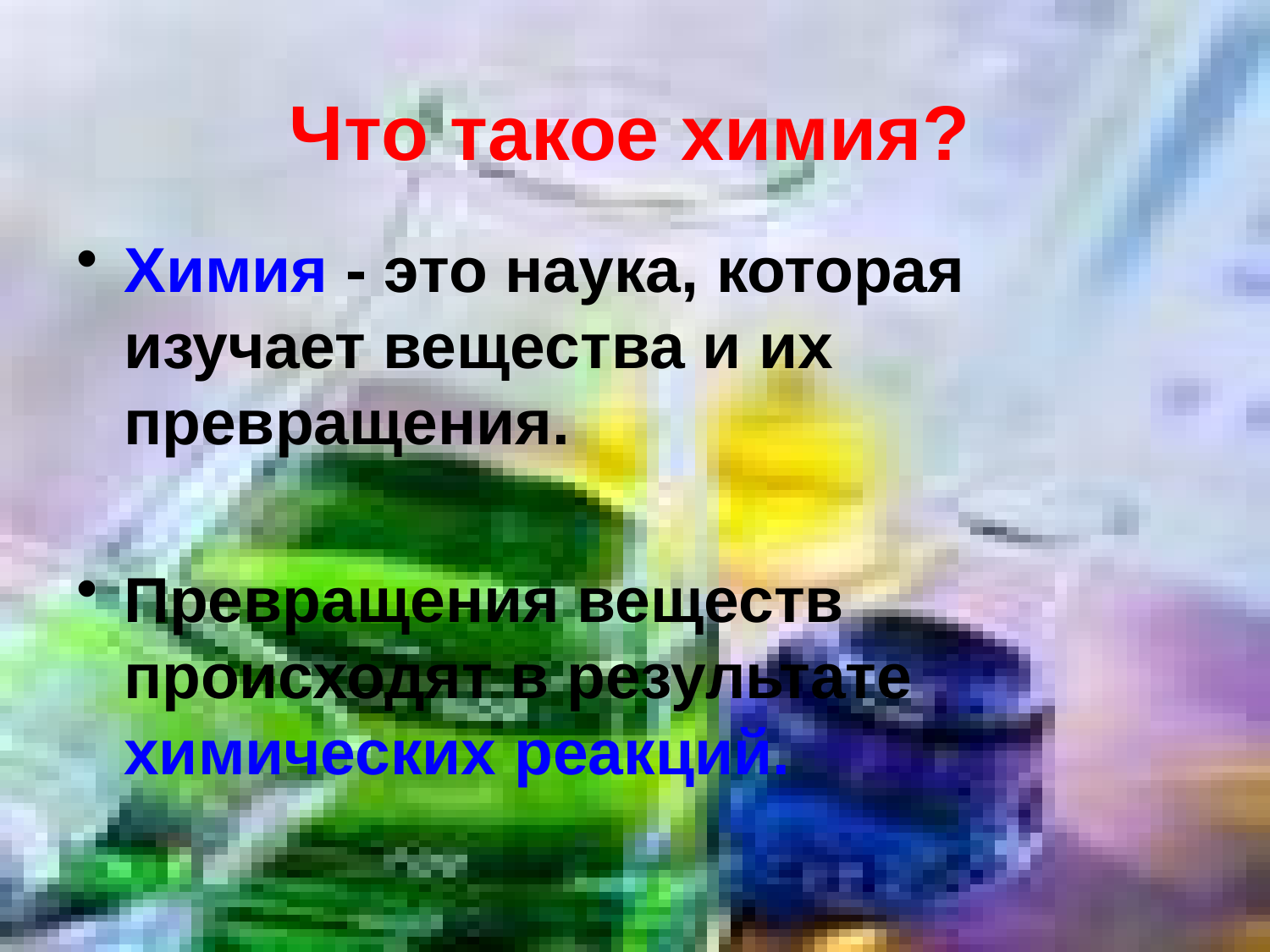

Что такое химия?
Химия - это наука, которая изучает вещества и их превращения.

Превращения веществ происходят в результате химических реакций.